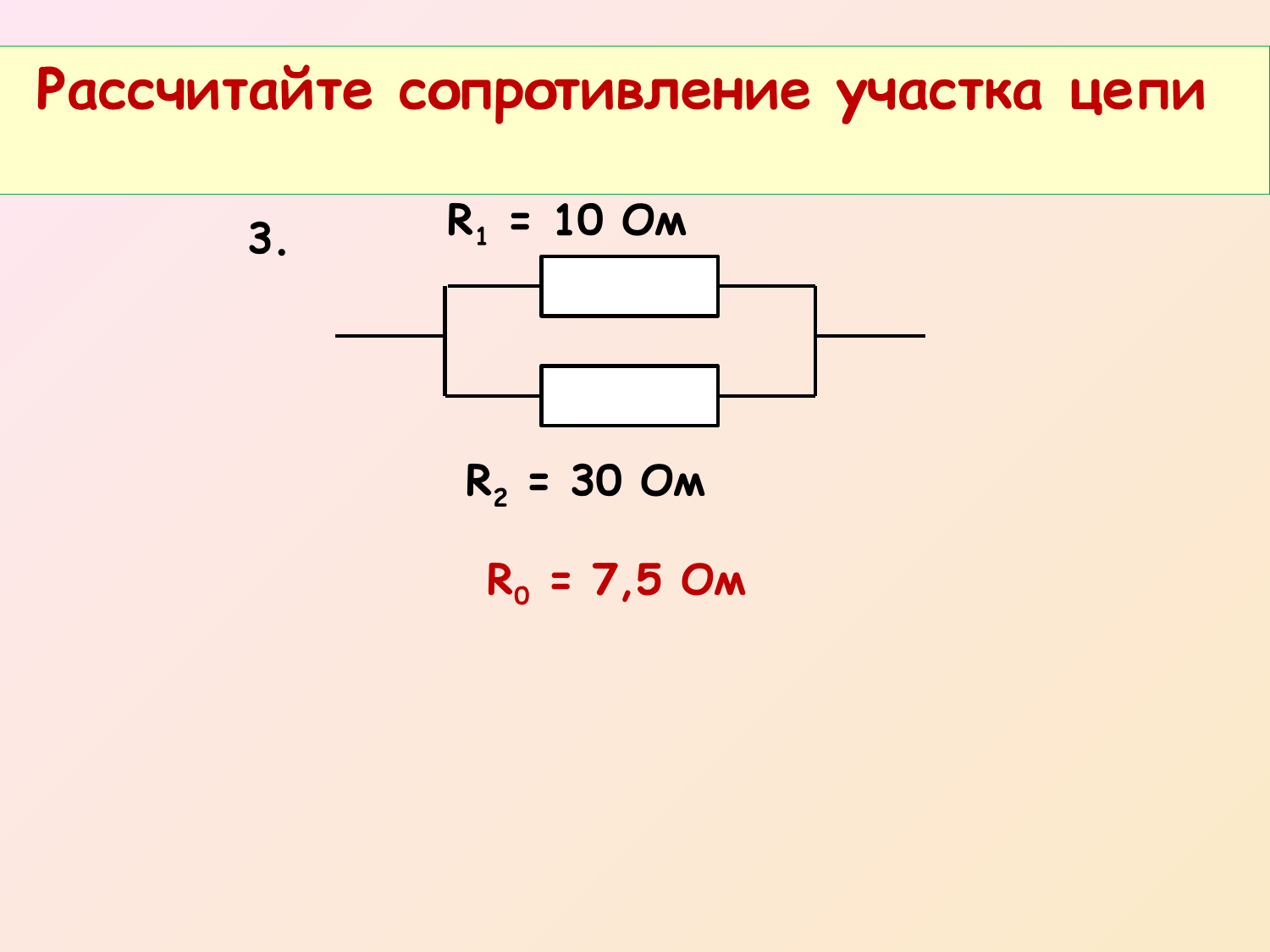

Рассчитайте сопротивление участка цепи
R1 = 10 Ом

 R2 = 30 Ом
3.

R0 = 7,5 Ом